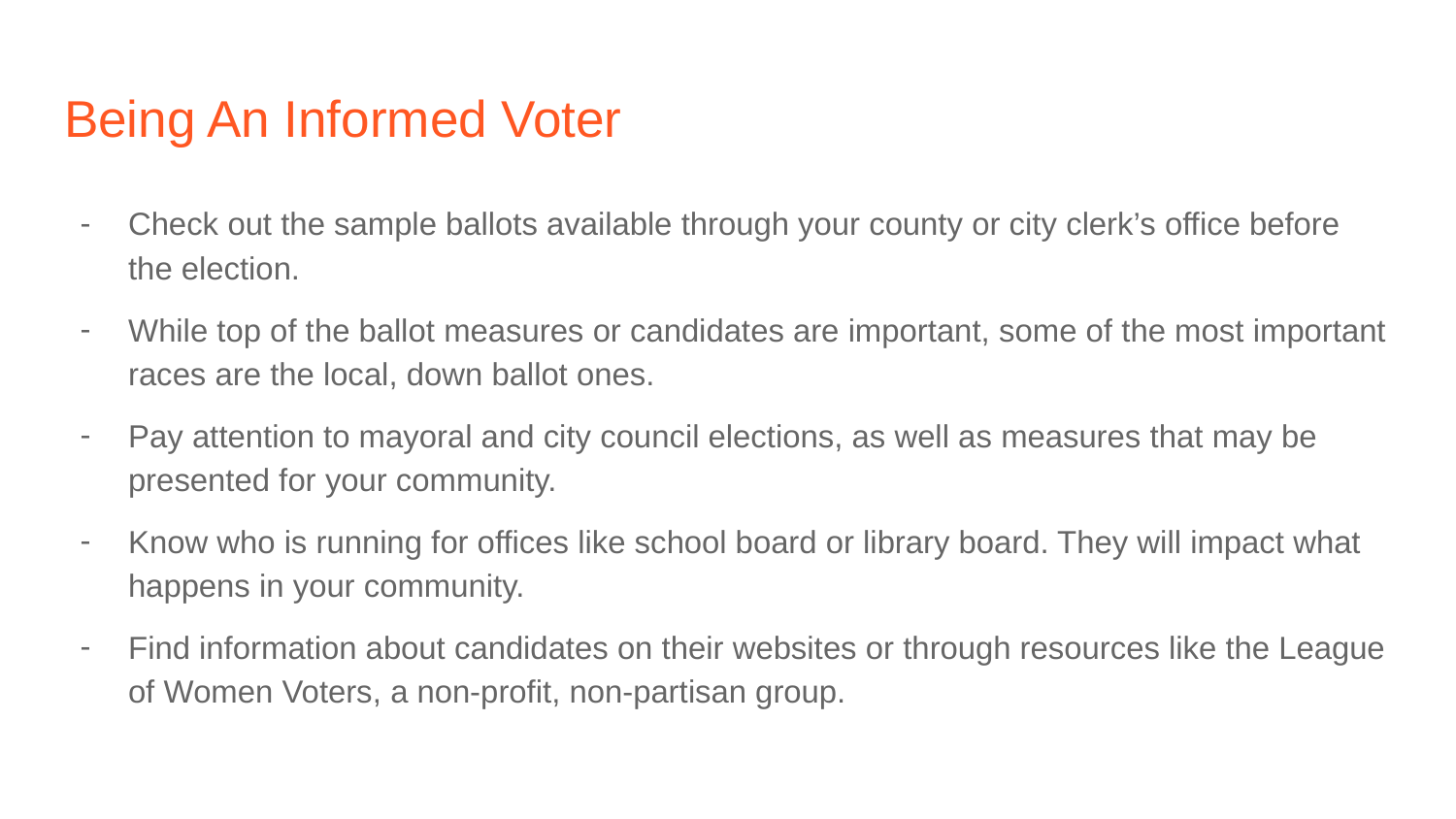

# Being An Informed Voter
Check out the sample ballots available through your county or city clerk’s office before the election.
While top of the ballot measures or candidates are important, some of the most important races are the local, down ballot ones.
Pay attention to mayoral and city council elections, as well as measures that may be presented for your community.
Know who is running for offices like school board or library board. They will impact what happens in your community.
Find information about candidates on their websites or through resources like the League of Women Voters, a non-profit, non-partisan group.